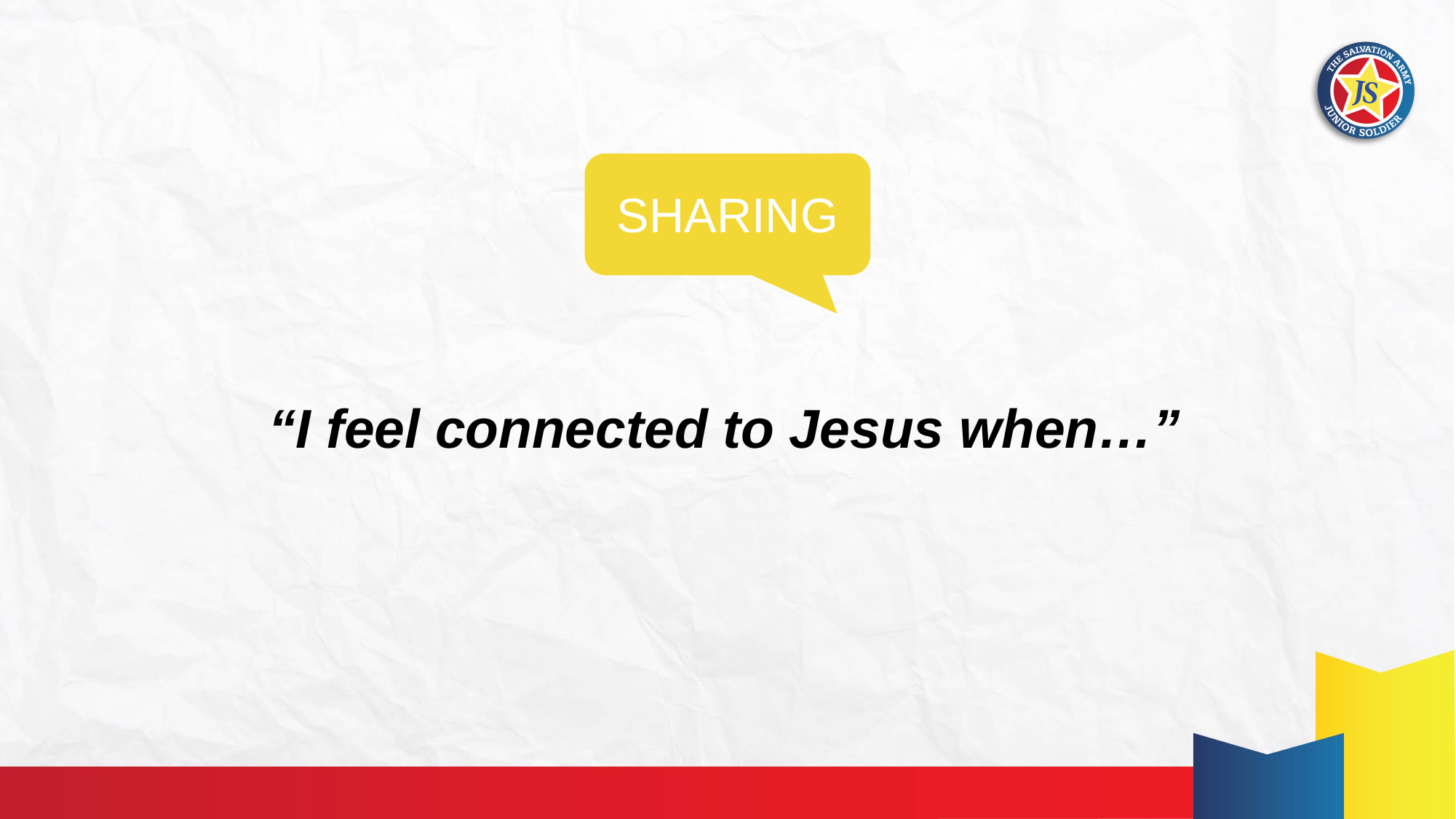

SHARING
# “I feel connected to Jesus when…”